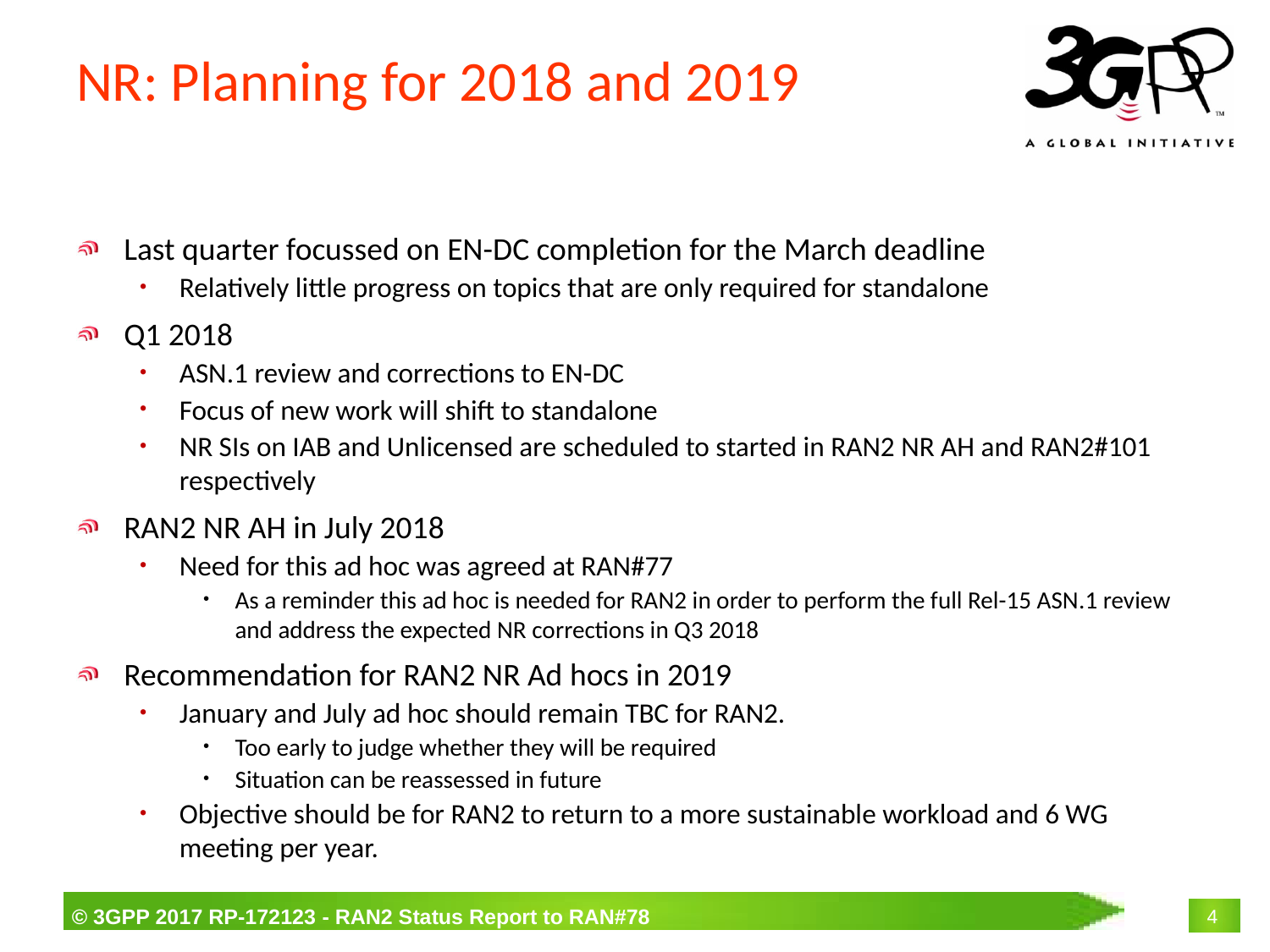

# NR: Planning for 2018 and 2019
Last quarter focussed on EN-DC completion for the March deadline
Relatively little progress on topics that are only required for standalone
Q1 2018
ASN.1 review and corrections to EN-DC
Focus of new work will shift to standalone
NR SIs on IAB and Unlicensed are scheduled to started in RAN2 NR AH and RAN2#101 respectively
RAN2 NR AH in July 2018
Need for this ad hoc was agreed at RAN#77
As a reminder this ad hoc is needed for RAN2 in order to perform the full Rel-15 ASN.1 review and address the expected NR corrections in Q3 2018
Recommendation for RAN2 NR Ad hocs in 2019
January and July ad hoc should remain TBC for RAN2.
Too early to judge whether they will be required
Situation can be reassessed in future
Objective should be for RAN2 to return to a more sustainable workload and 6 WG meeting per year.